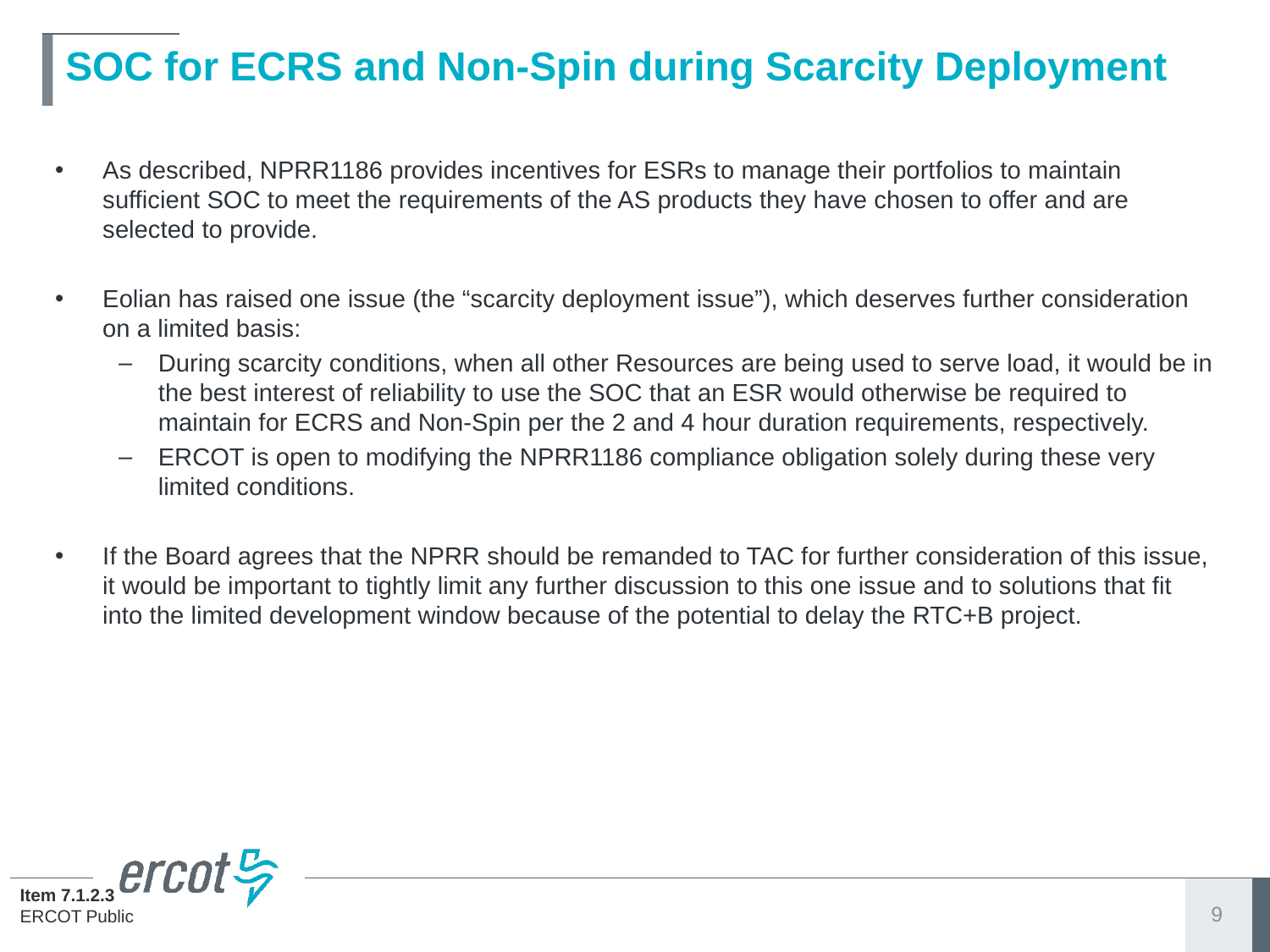

# SOC for ECRS and Non-Spin during Scarcity Deployment
As described, NPRR1186 provides incentives for ESRs to manage their portfolios to maintain sufficient SOC to meet the requirements of the AS products they have chosen to offer and are selected to provide.

Eolian has raised one issue (the “scarcity deployment issue”), which deserves further consideration on a limited basis:
During scarcity conditions, when all other Resources are being used to serve load, it would be in the best interest of reliability to use the SOC that an ESR would otherwise be required to maintain for ECRS and Non-Spin per the 2 and 4 hour duration requirements, respectively.
ERCOT is open to modifying the NPRR1186 compliance obligation solely during these very limited conditions.

If the Board agrees that the NPRR should be remanded to TAC for further consideration of this issue, it would be important to tightly limit any further discussion to this one issue and to solutions that fit into the limited development window because of the potential to delay the RTC+B project.
9